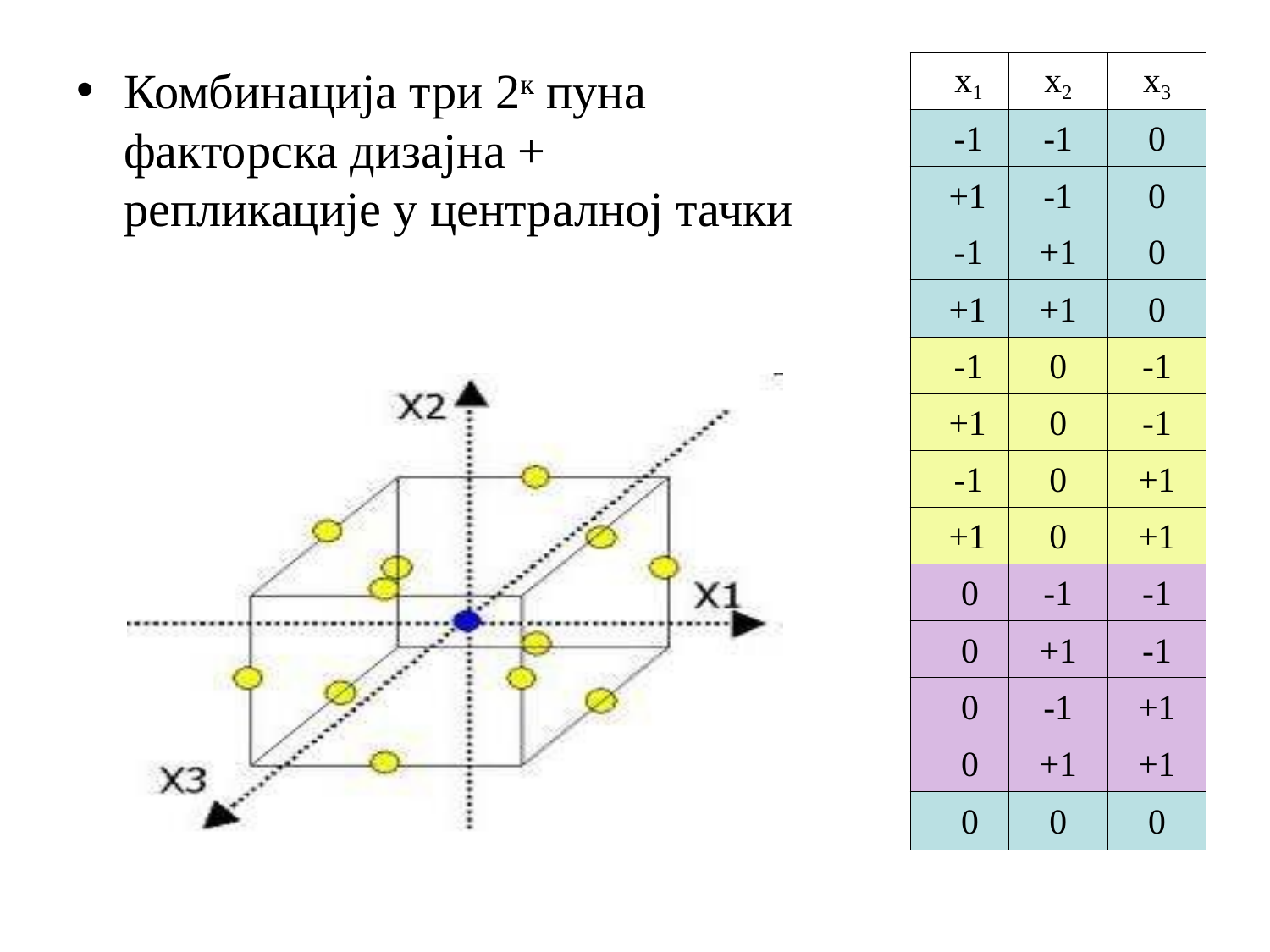

Комбинација три 2к пуна факторска дизајна + репликације у централној тачки
| x1 | x2 | x3 |
| --- | --- | --- |
| -1 | -1 | 0 |
| +1 | -1 | 0 |
| -1 | +1 | 0 |
| +1 | +1 | 0 |
| -1 | 0 | -1 |
| +1 | 0 | -1 |
| -1 | 0 | +1 |
| +1 | 0 | +1 |
| 0 | -1 | -1 |
| 0 | +1 | -1 |
| 0 | -1 | +1 |
| 0 | +1 | +1 |
| 0 | 0 | 0 |